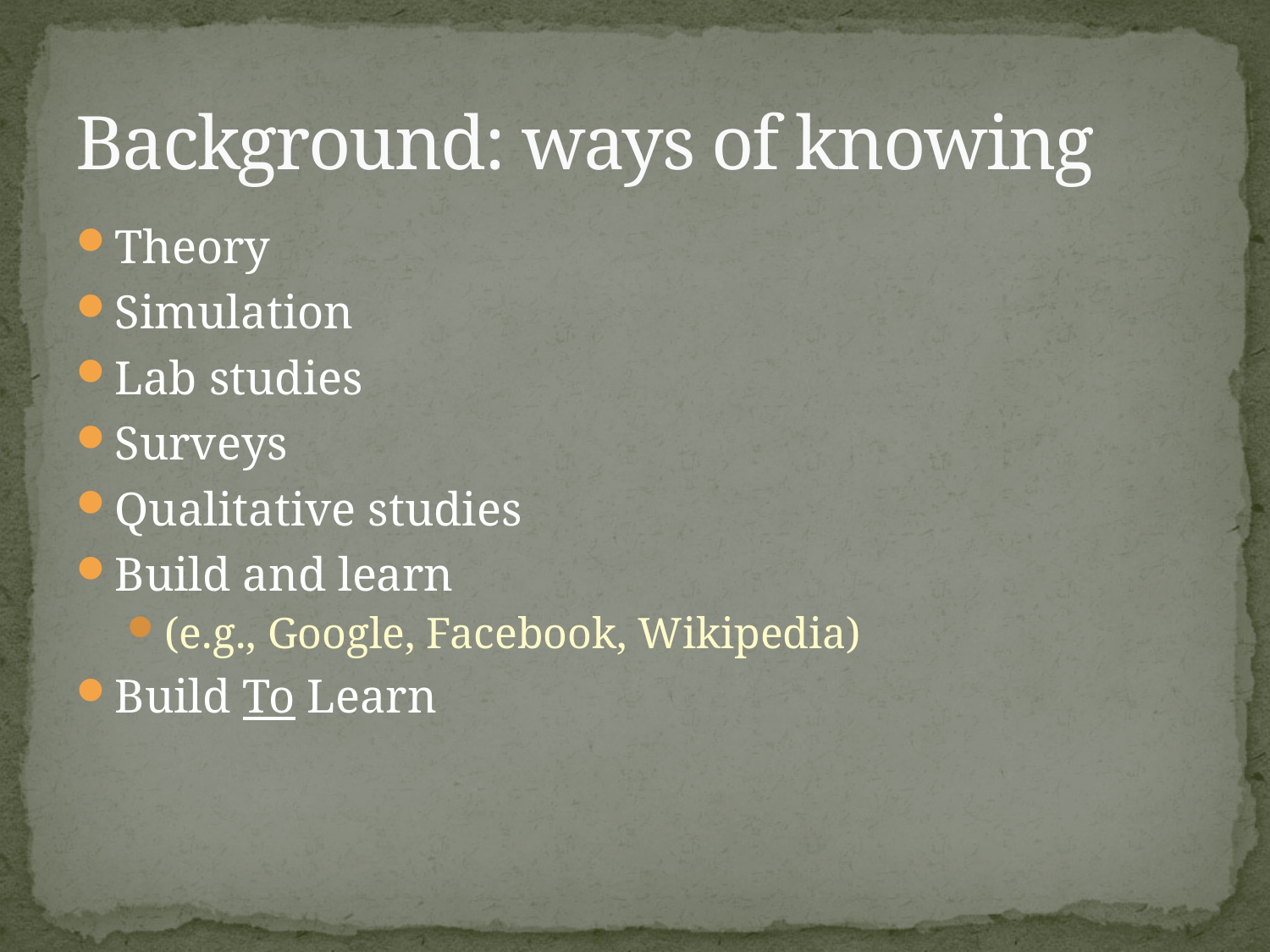

# Background: ways of knowing
Theory
Simulation
Lab studies
Surveys
Qualitative studies
Build and learn
(e.g., Google, Facebook, Wikipedia)
Build To Learn